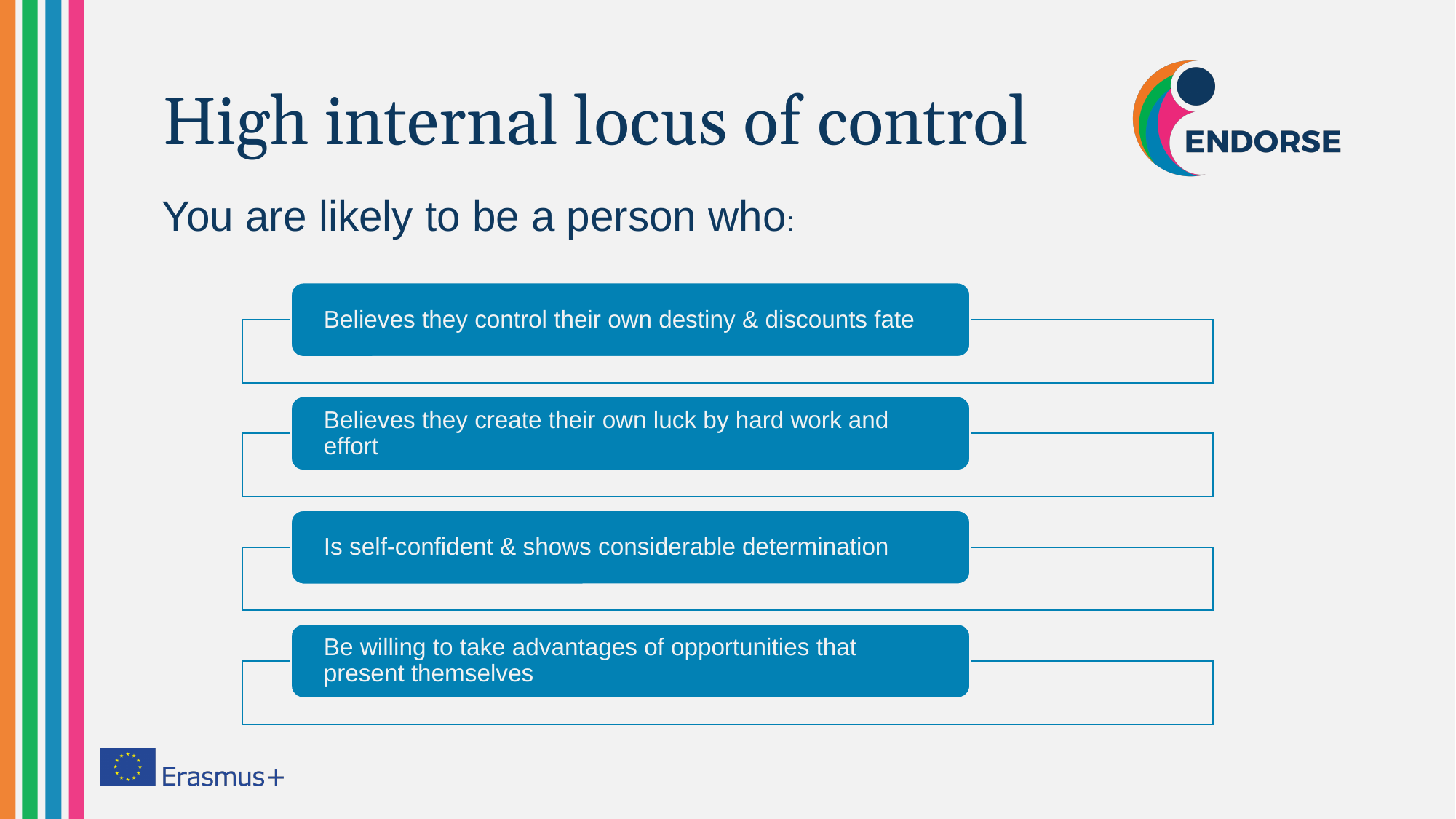

# High internal locus of control
You are likely to be a person who:
Believes they control their own destiny & discounts fate
Believes they create their own luck by hard work and effort
Is self-confident & shows considerable determination
Be willing to take advantages of opportunities that present themselves